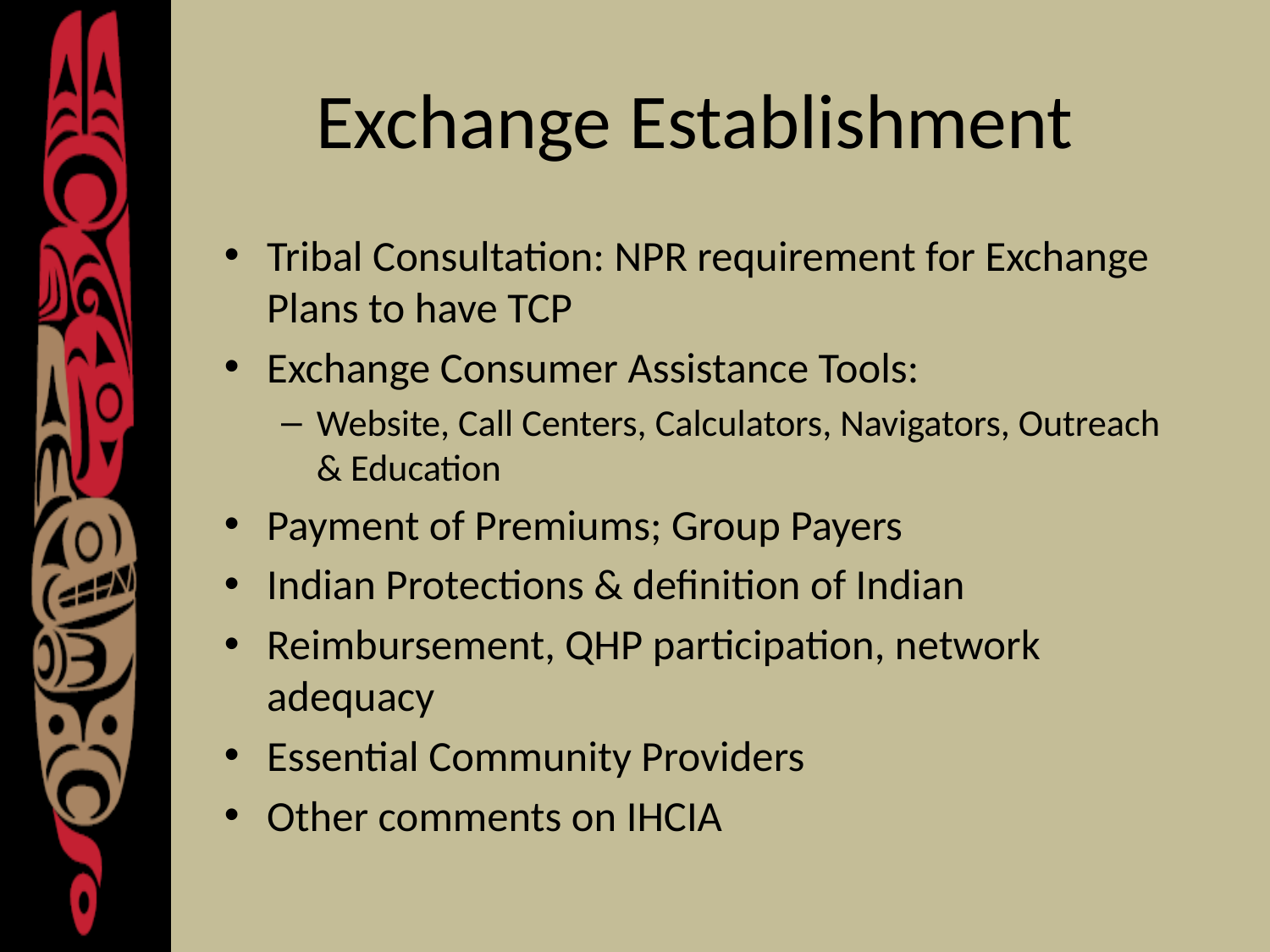

# Exchange Establishment
Tribal Consultation: NPR requirement for Exchange Plans to have TCP
Exchange Consumer Assistance Tools:
Website, Call Centers, Calculators, Navigators, Outreach & Education
Payment of Premiums; Group Payers
Indian Protections & definition of Indian
Reimbursement, QHP participation, network adequacy
Essential Community Providers
Other comments on IHCIA